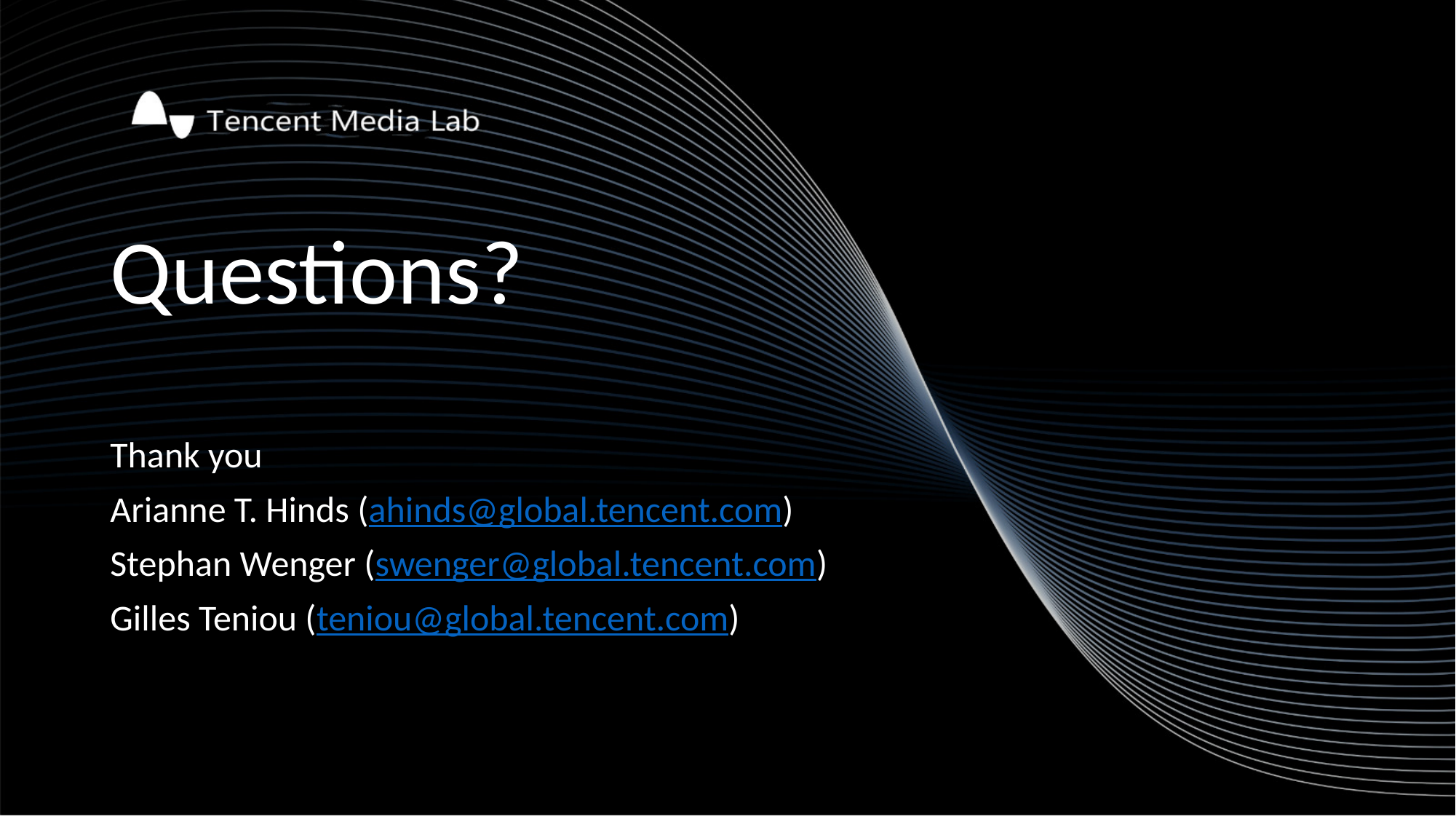

# Questions?

Thank you
Arianne T. Hinds (ahinds@global.tencent.com)
Stephan Wenger (swenger@global.tencent.com)
Gilles Teniou (teniou@global.tencent.com)